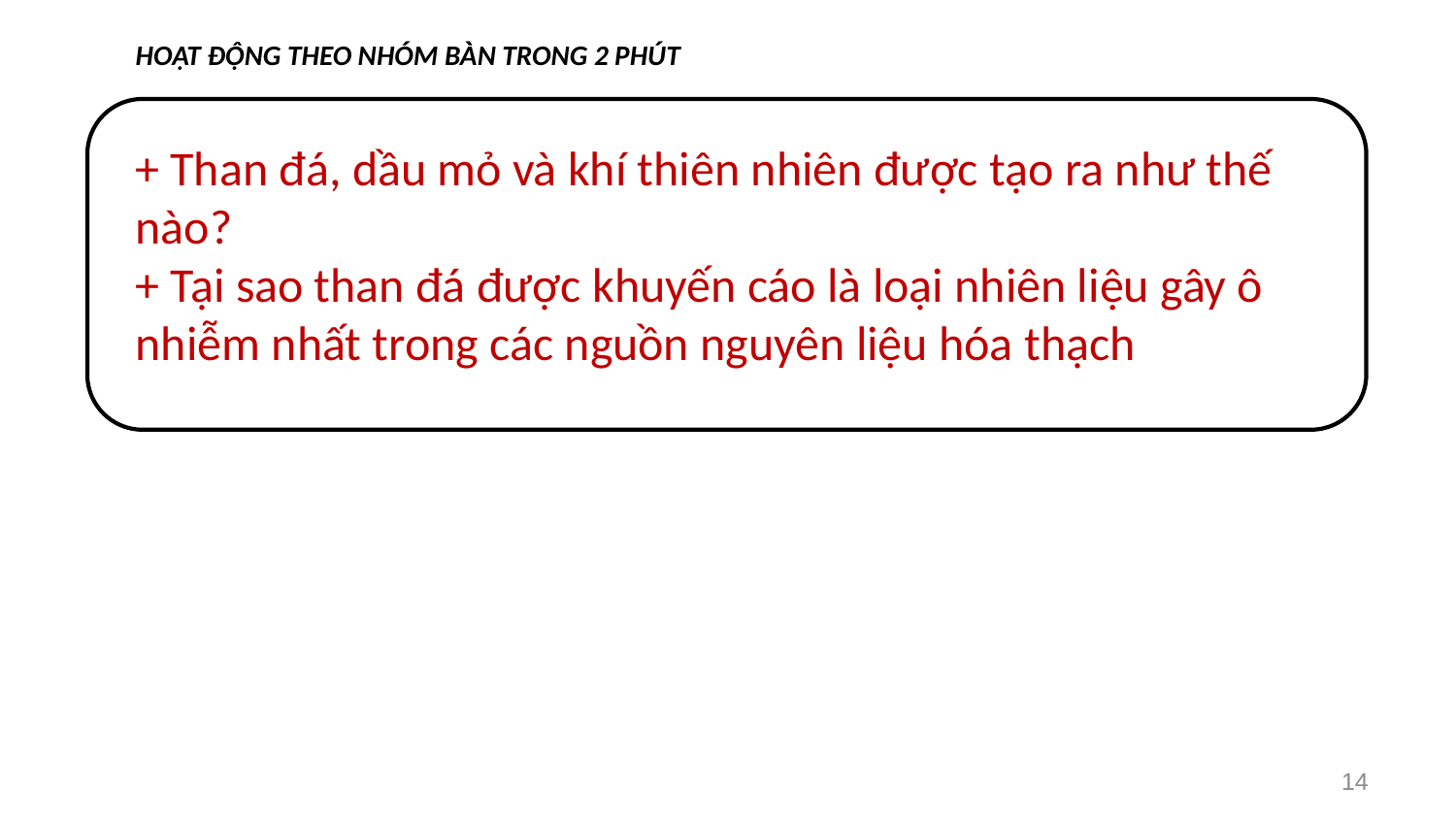

HOẠT ĐỘNG THEO NHÓM BÀN TRONG 2 PHÚT
+ Than đá, dầu mỏ và khí thiên nhiên được tạo ra như thế nào?
+ Tại sao than đá được khuyến cáo là loại nhiên liệu gây ô nhiễm nhất trong các nguồn nguyên liệu hóa thạch
+ Than đá, dầu mỏ và khí thiên nhiên được tạo ra như thế nào?
+ Tại sao than đá được khuyến cáo là loại nhiên liệu gây ô nhiễm nhất trong các nguồn nguyên liệu hóa thạch

14